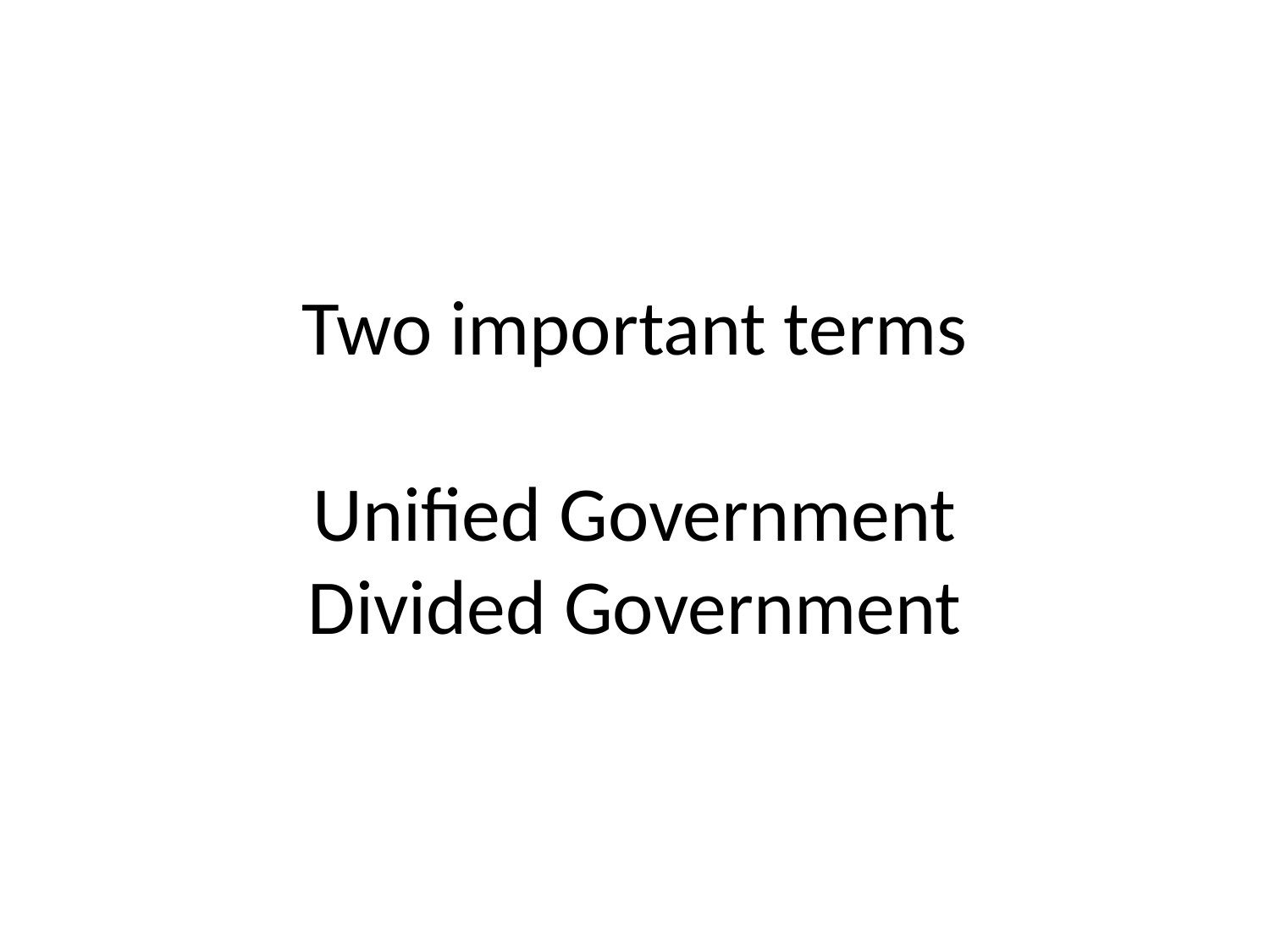

# Two important terms Unified Government Divided Government